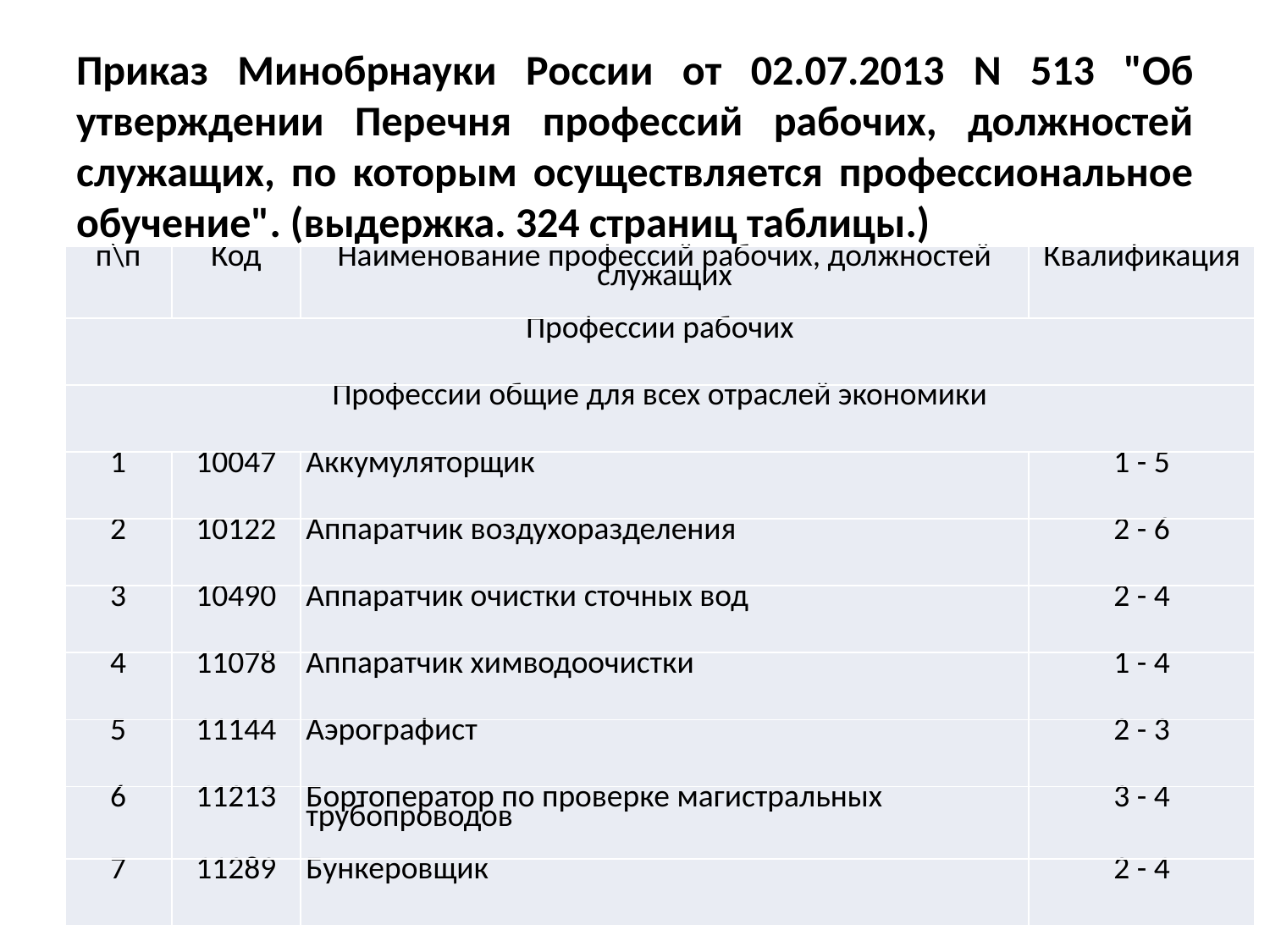

Приказ Минобрнауки России от 02.07.2013 N 513 "Об утверждении Перечня профессий рабочих, должностей служащих, по которым осуществляется профессиональное обучение". (выдержка. 324 страниц таблицы.)

| п\п | Код | Наименование профессий рабочих, должностей служащих | Квалификация |
| --- | --- | --- | --- |
| Профессии рабочих |  |  |  |
| Профессии общие для всех отраслей экономики |  |  |  |
| 1 | 10047 | Аккумуляторщик | 1 - 5 |
| 2 | 10122 | Аппаратчик воздухоразделения | 2 - 6 |
| 3 | 10490 | Аппаратчик очистки сточных вод | 2 - 4 |
| 4 | 11078 | Аппаратчик химводоочистки | 1 - 4 |
| 5 | 11144 | Аэрографист | 2 - 3 |
| 6 | 11213 | Бортоператор по проверке магистральных трубопроводов | 3 - 4 |
| 7 | 11289 | Бункеровщик | 2 - 4 |